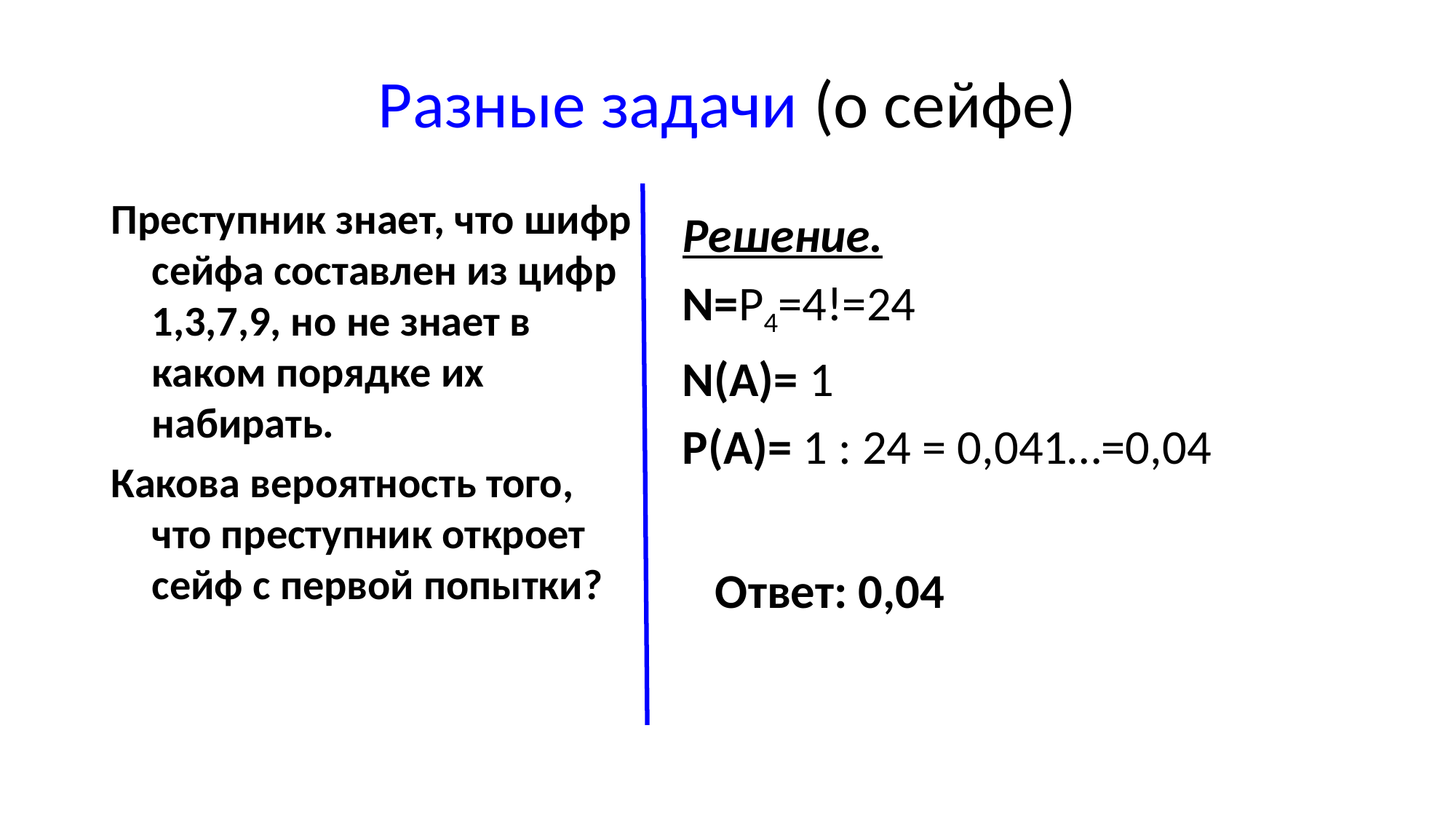

# Разные задачи (о сейфе)

Преступник знает, что шифр сейфа составлен из цифр 1,3,7,9, но не знает в каком порядке их набирать.
Какова вероятность того, что преступник откроет сейф с первой попытки?

Решение.
N=P4=4!=24
N(A)= 1
P(A)= 1 : 24 = 0,041…=0,04

   Ответ: 0,04